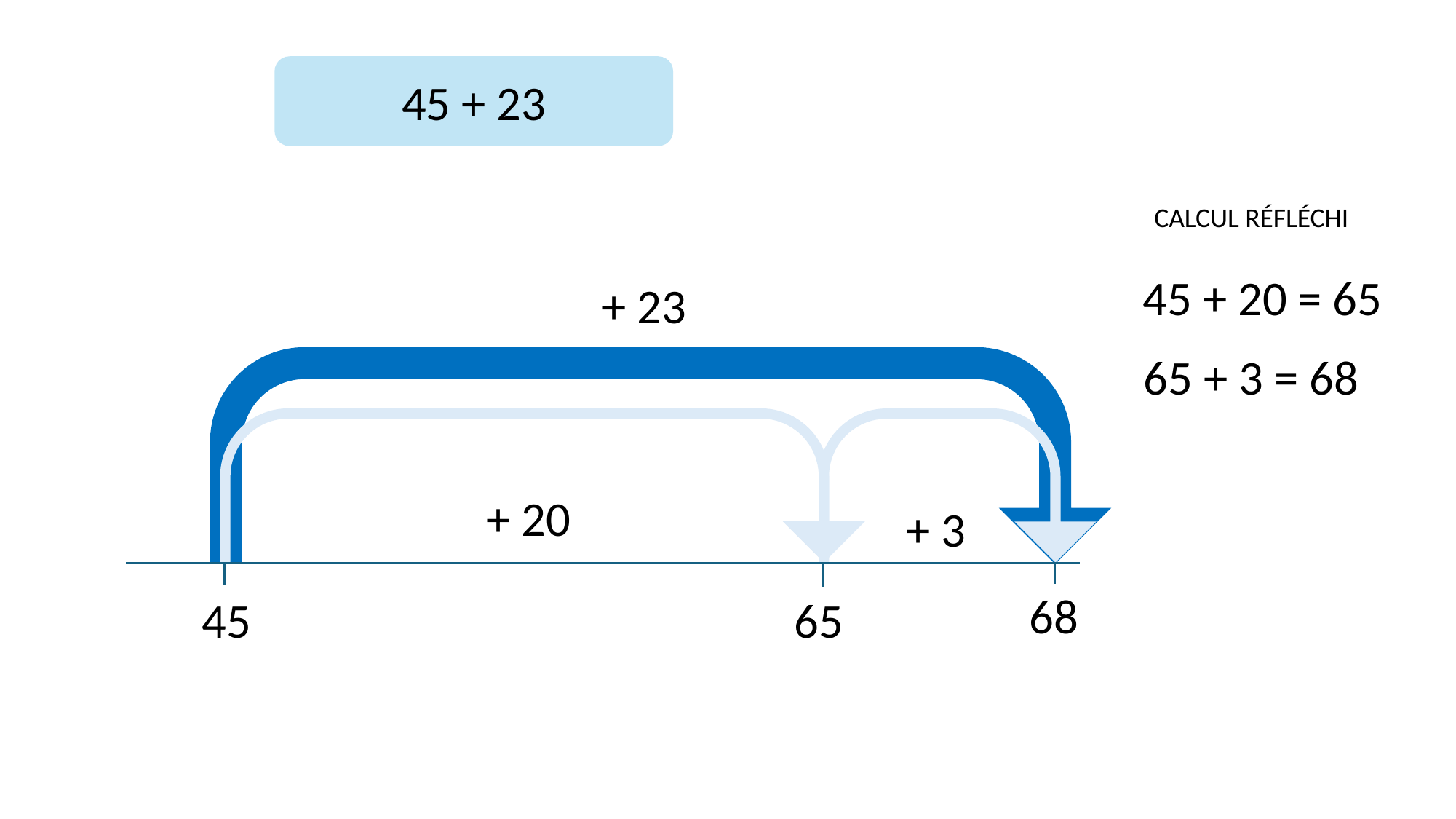

45 + 23
CALCUL RÉFLÉCHI
45 + 20 = 65
 + 23
65 + 3 = 68

 + 20
 + 3
68
65
45